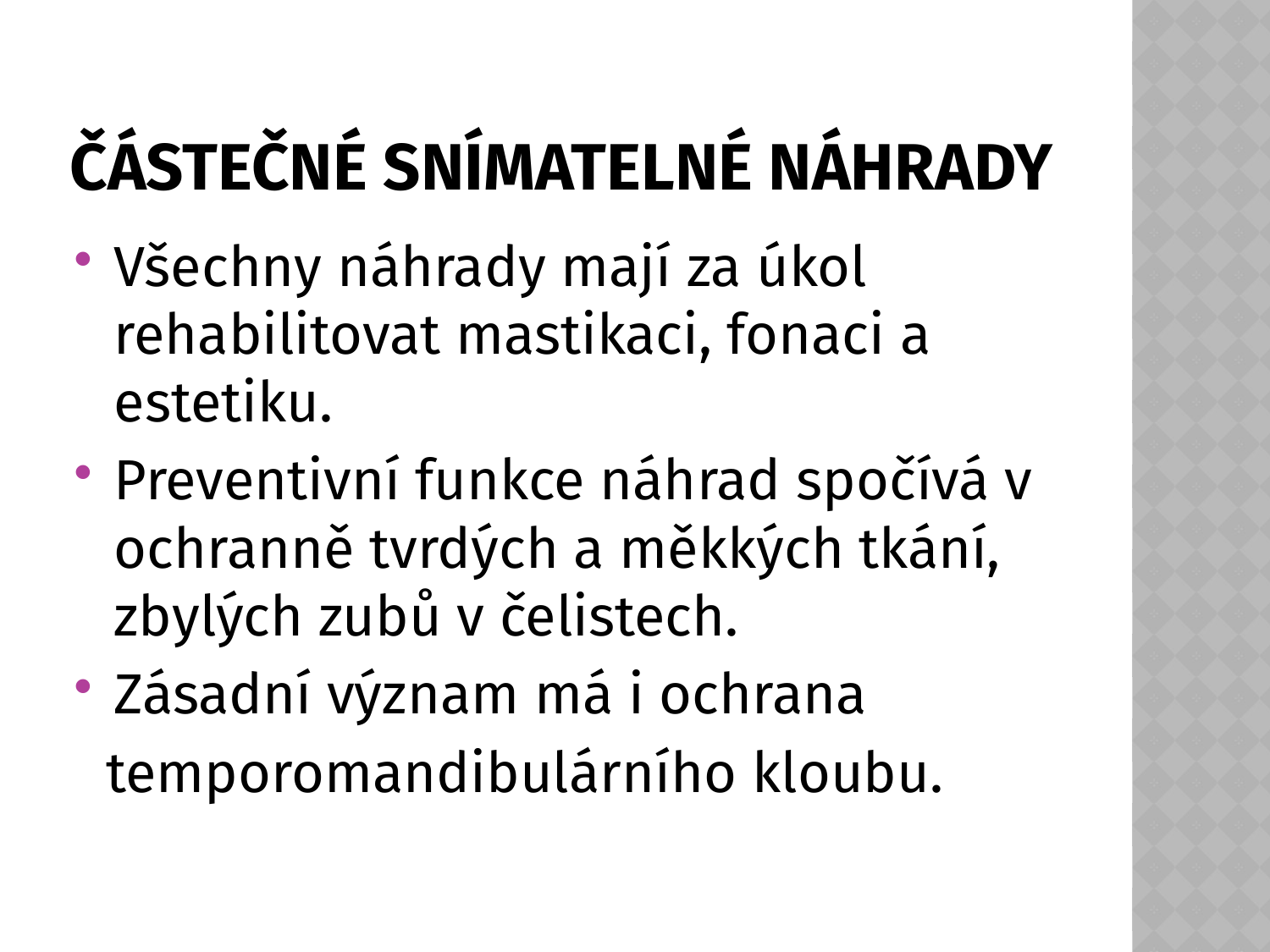

# Částečné snímatelné náhrady
Všechny náhrady mají za úkol rehabilitovat mastikaci, fonaci a estetiku.
Preventivní funkce náhrad spočívá v ochranně tvrdých a měkkých tkání, zbylých zubů v čelistech.
Zásadní význam má i ochrana
  temporomandibulárního kloubu.